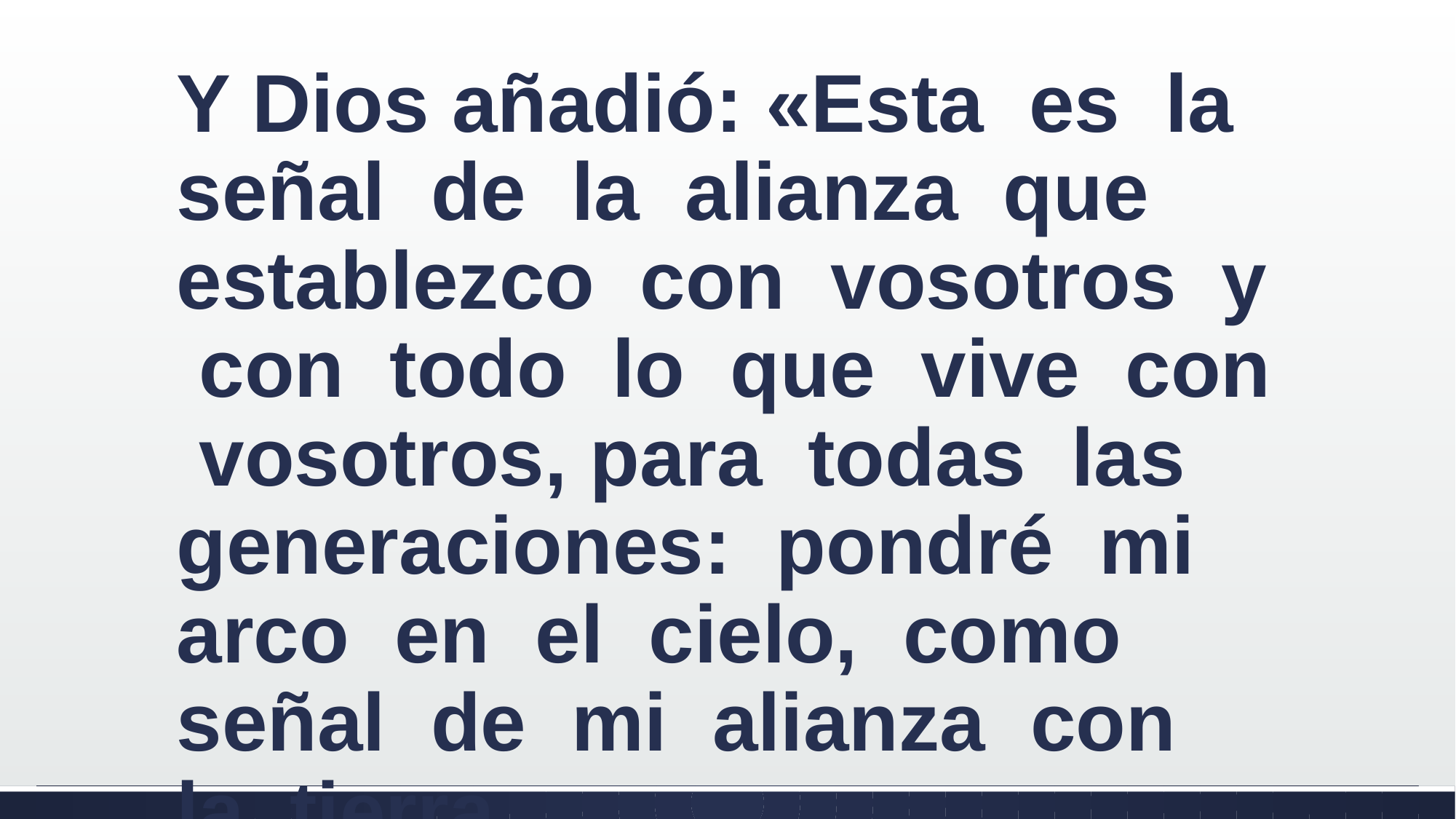

#
Y Dios añadió: «Esta  es  la  señal  de  la  alianza  que  establezco  con  vosotros  y  con  todo  lo  que  vive  con  vosotros, para  todas  las  generaciones:  pondré  mi  arco  en  el  cielo,  como  señal  de  mi  alianza  con  la  tierra.